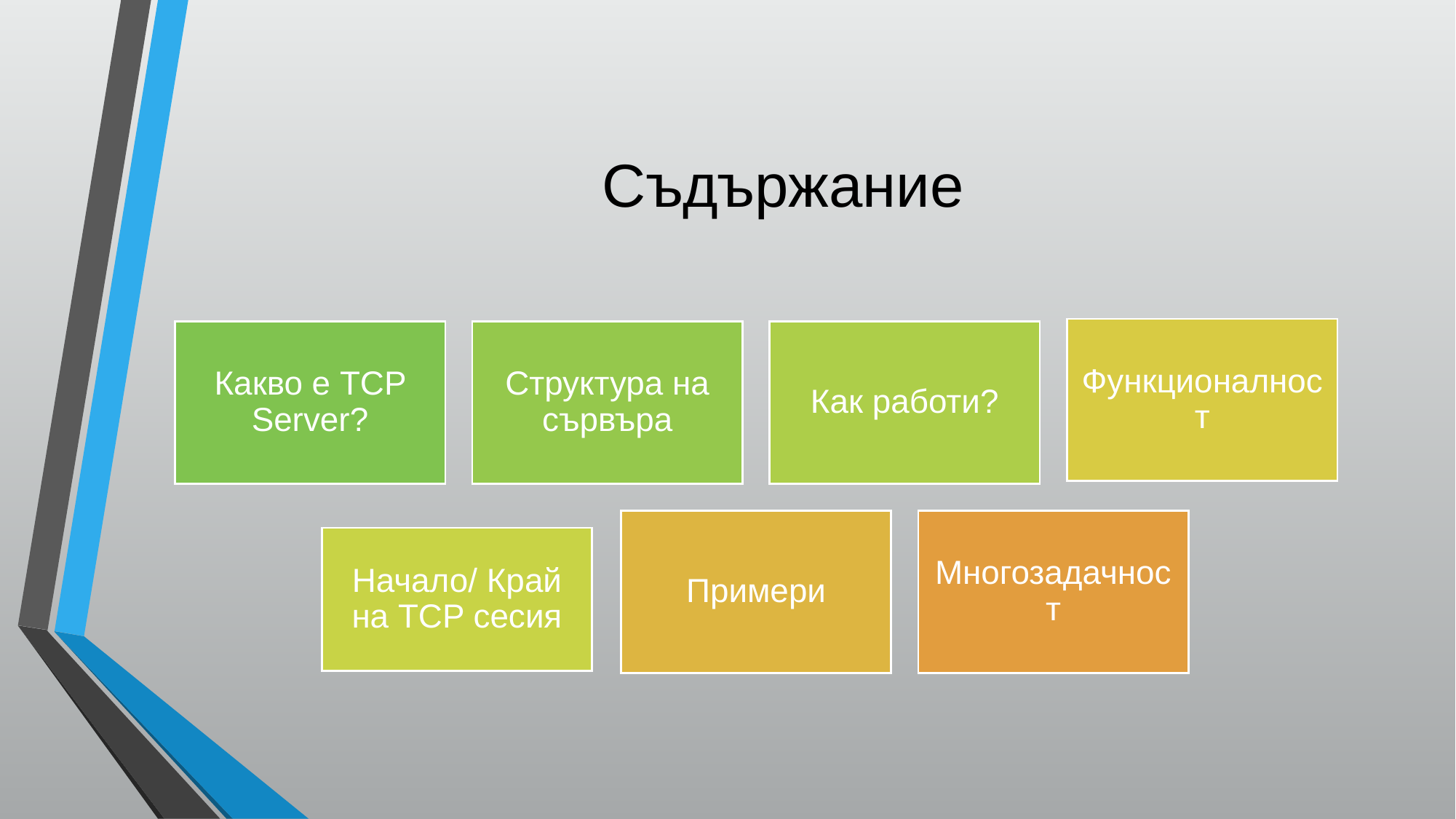

Съдържание
Какво е TCP Server?
Структура на сървъра
Как работи?
Начало/ Край на TCP сесия
Функционалност
Примери
Многозадачност